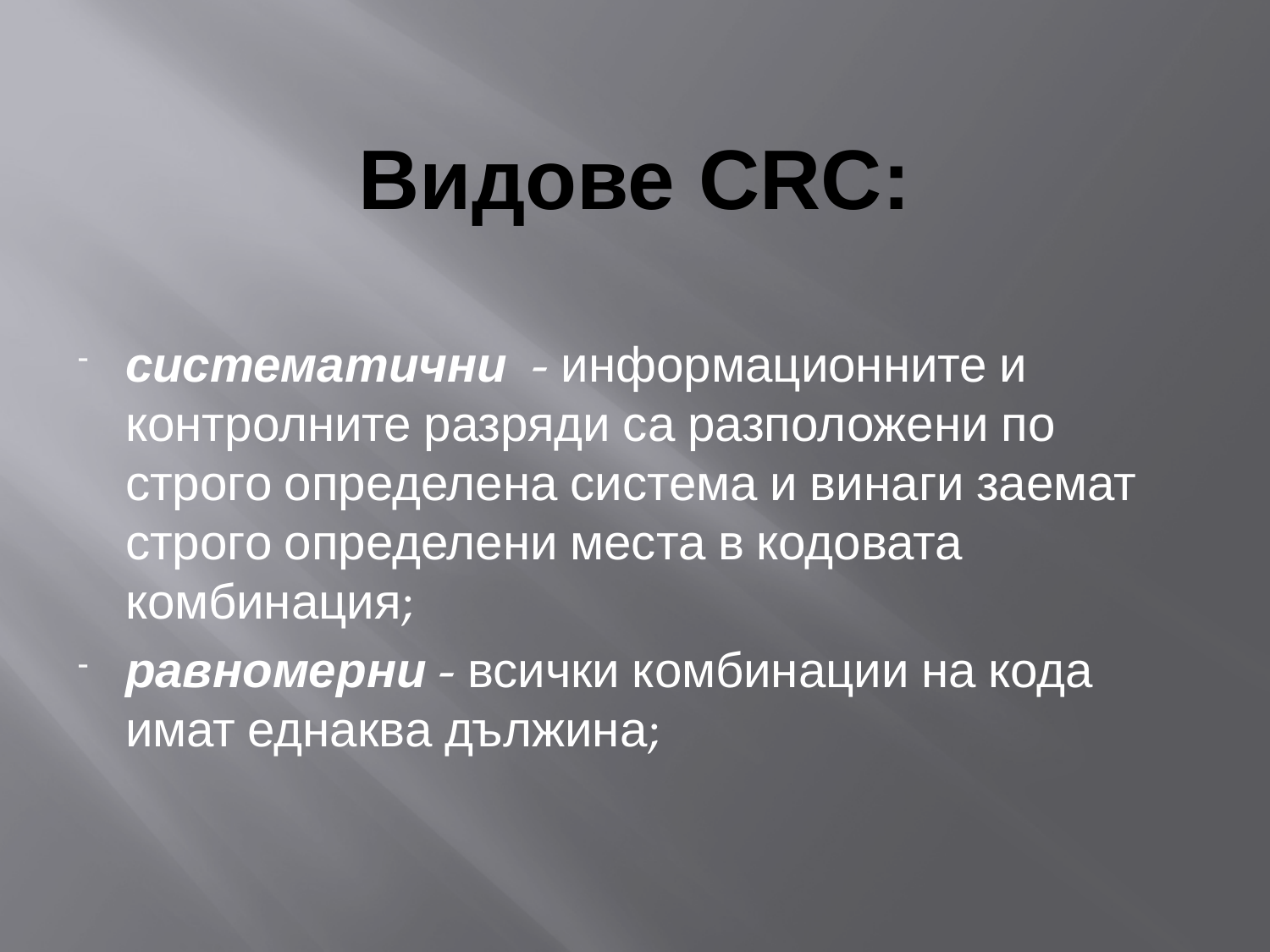

# Видове CRC:
систематични  - информационните и контролните разряди са разположени по строго определена система и винаги заемат строго определени места в кодовата комбинация;
равномерни - всички комбинации на кода имат еднаква дължина;